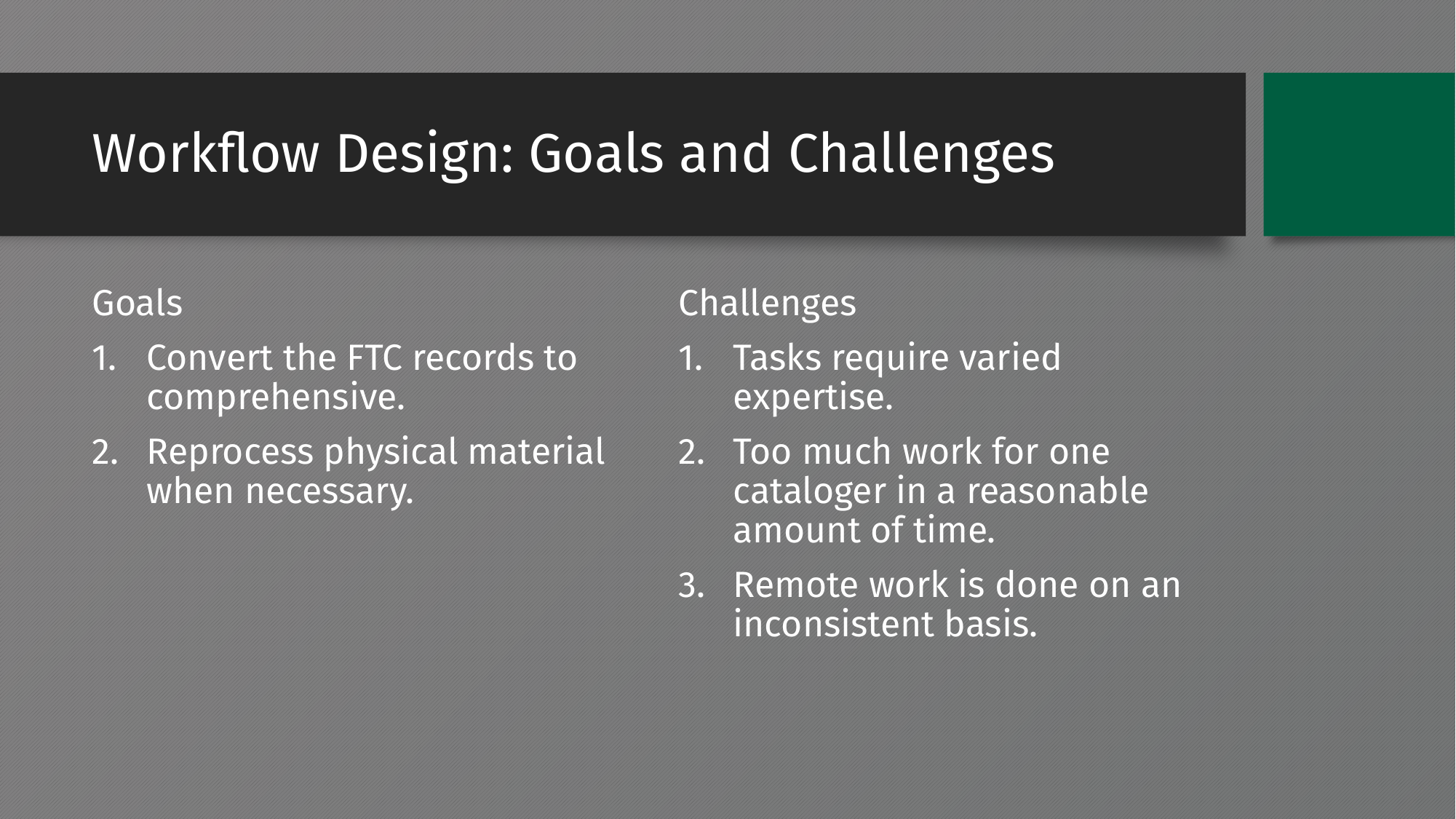

# Workflow Design: Goals and Challenges
Goals
Convert the FTC records to comprehensive.
Reprocess physical material when necessary.
Challenges
Tasks require varied expertise.
Too much work for one cataloger in a reasonable amount of time.
Remote work is done on an inconsistent basis.